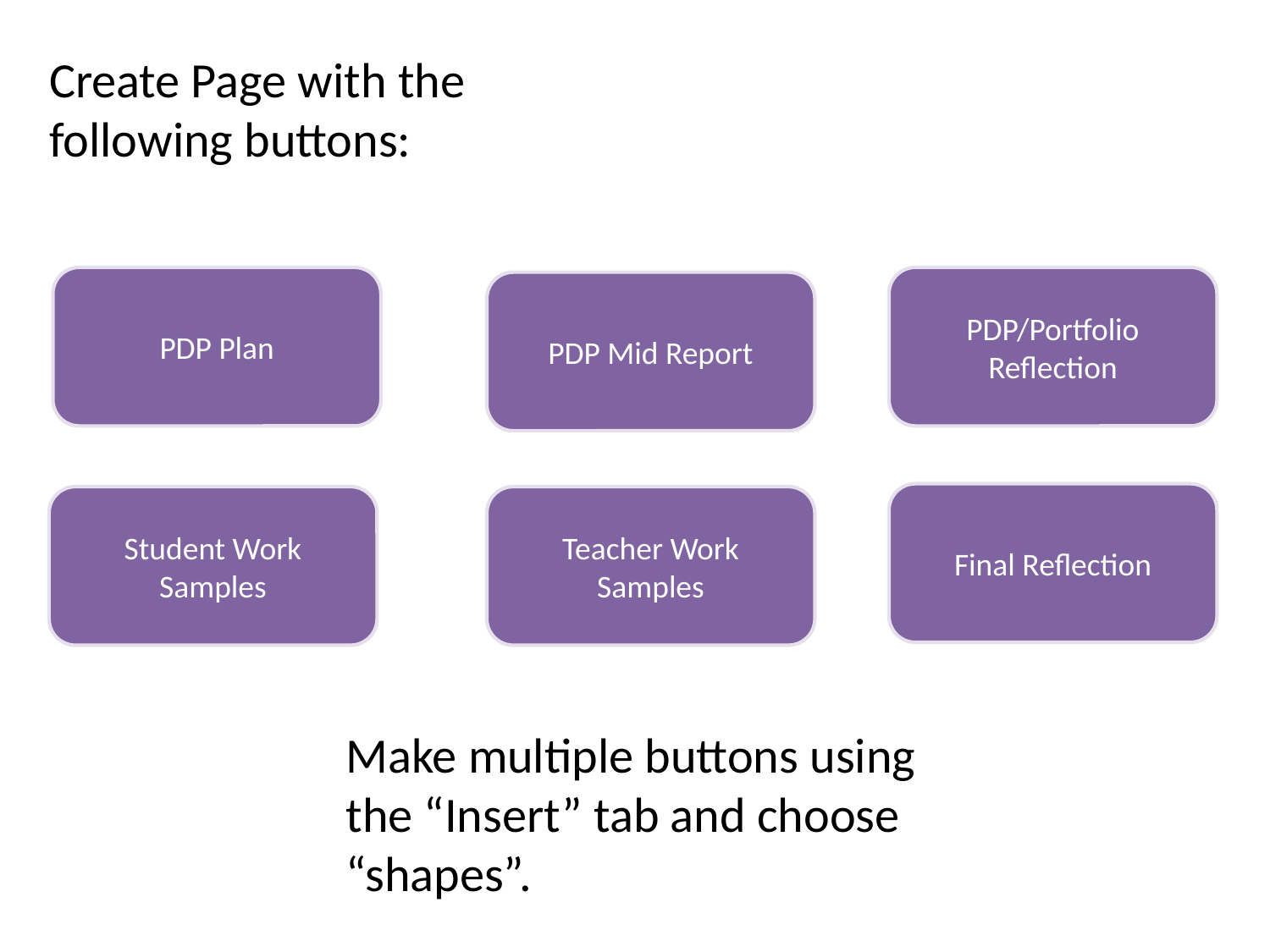

Create Page with the following buttons:
PDP Plan
PDP/Portfolio Reflection
PDP Mid Report
Final Reflection
Student Work Samples
Teacher Work Samples
Make multiple buttons using the “Insert” tab and choose “shapes”.